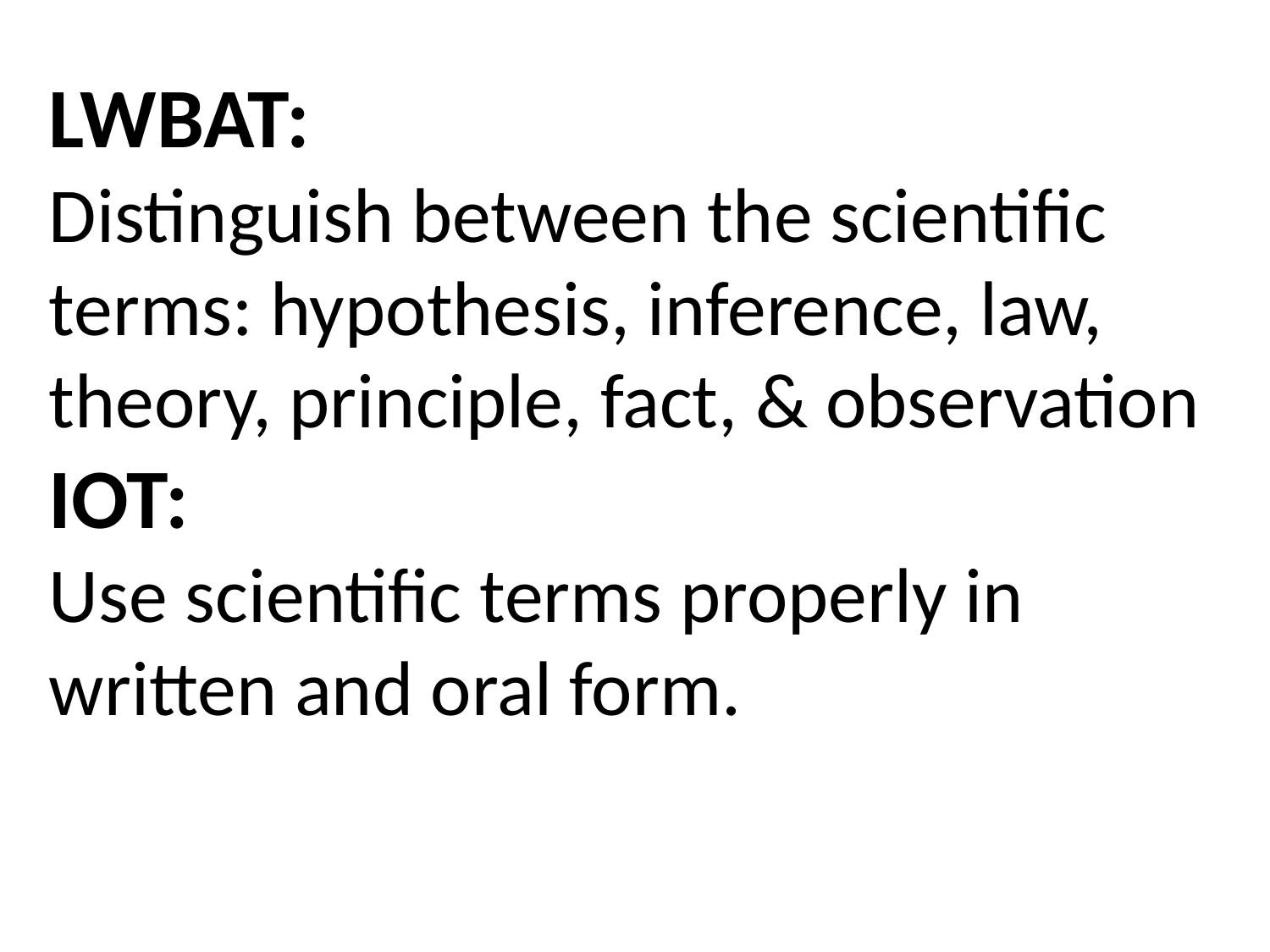

LWBAT:
Distinguish between the scientific terms: hypothesis, inference, law, theory, principle, fact, & observation
IOT:
Use scientific terms properly in written and oral form.